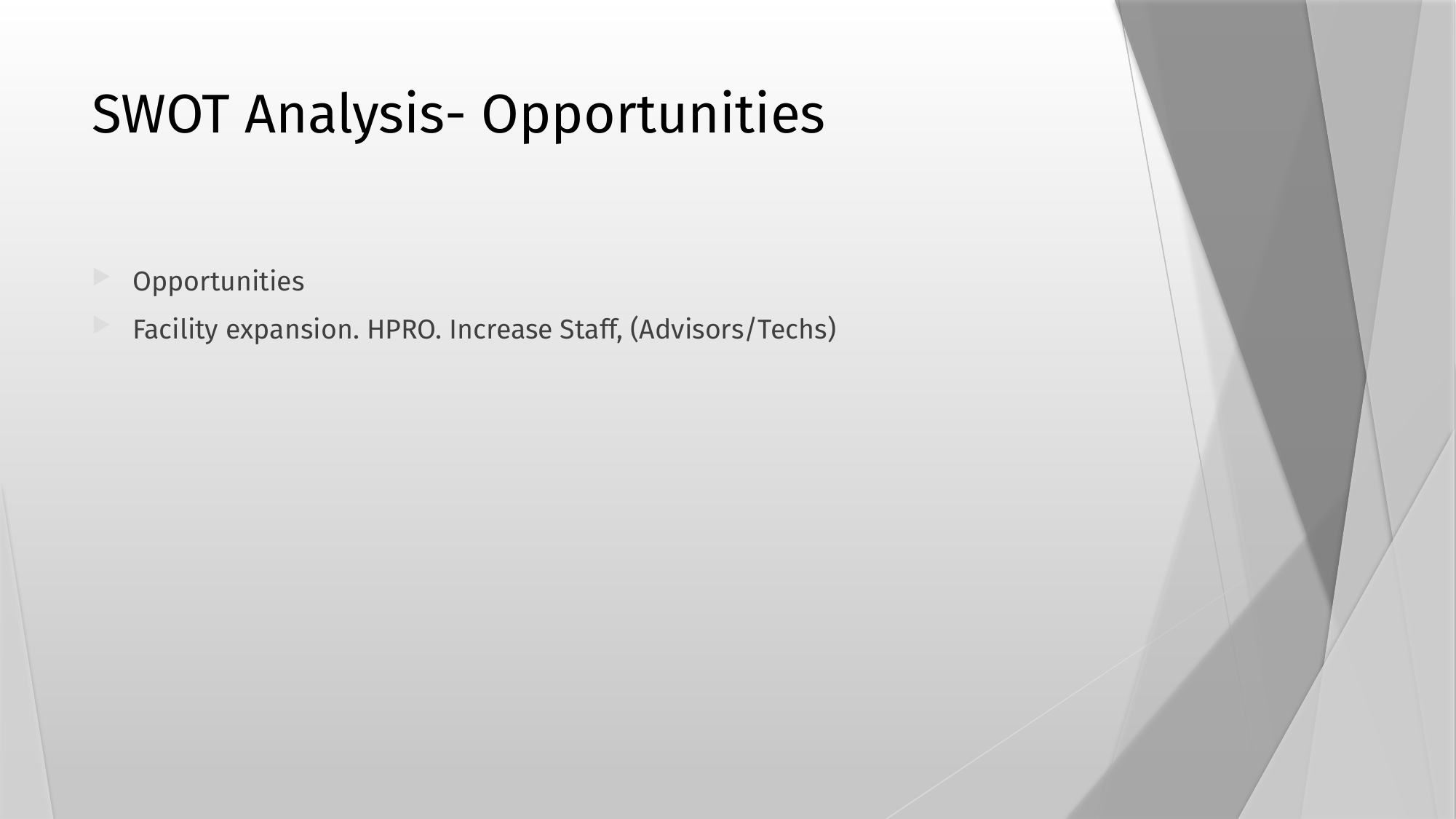

# SWOT Analysis- Opportunities
Opportunities
Facility expansion. HPRO. Increase Staff, (Advisors/Techs)